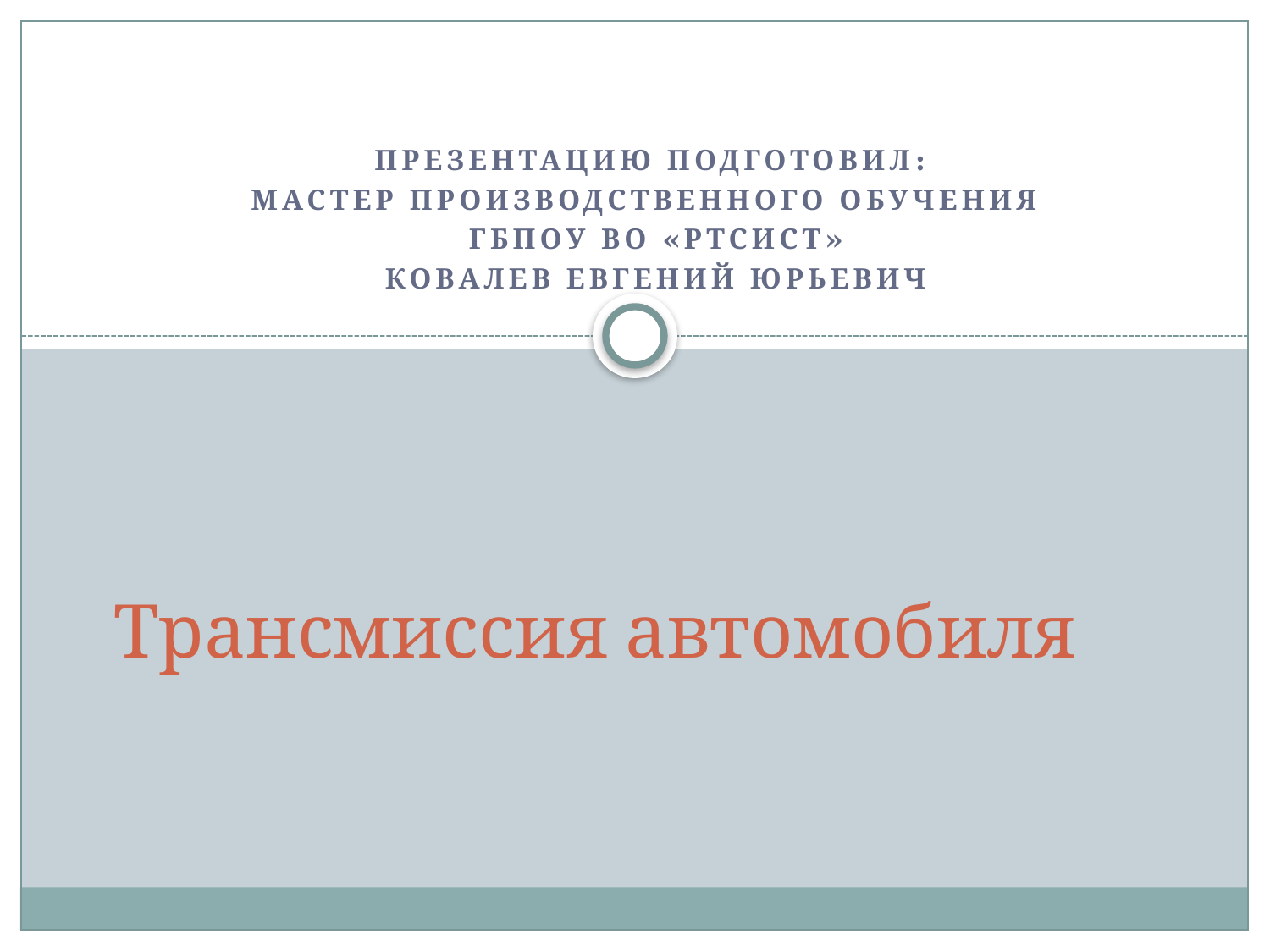

Презентацию подготовил:
мастер производственного обучения
ГБПОУ ВО «РТСиСТ»
Ковалев Евгений Юрьевич
# Трансмиссия автомобиля